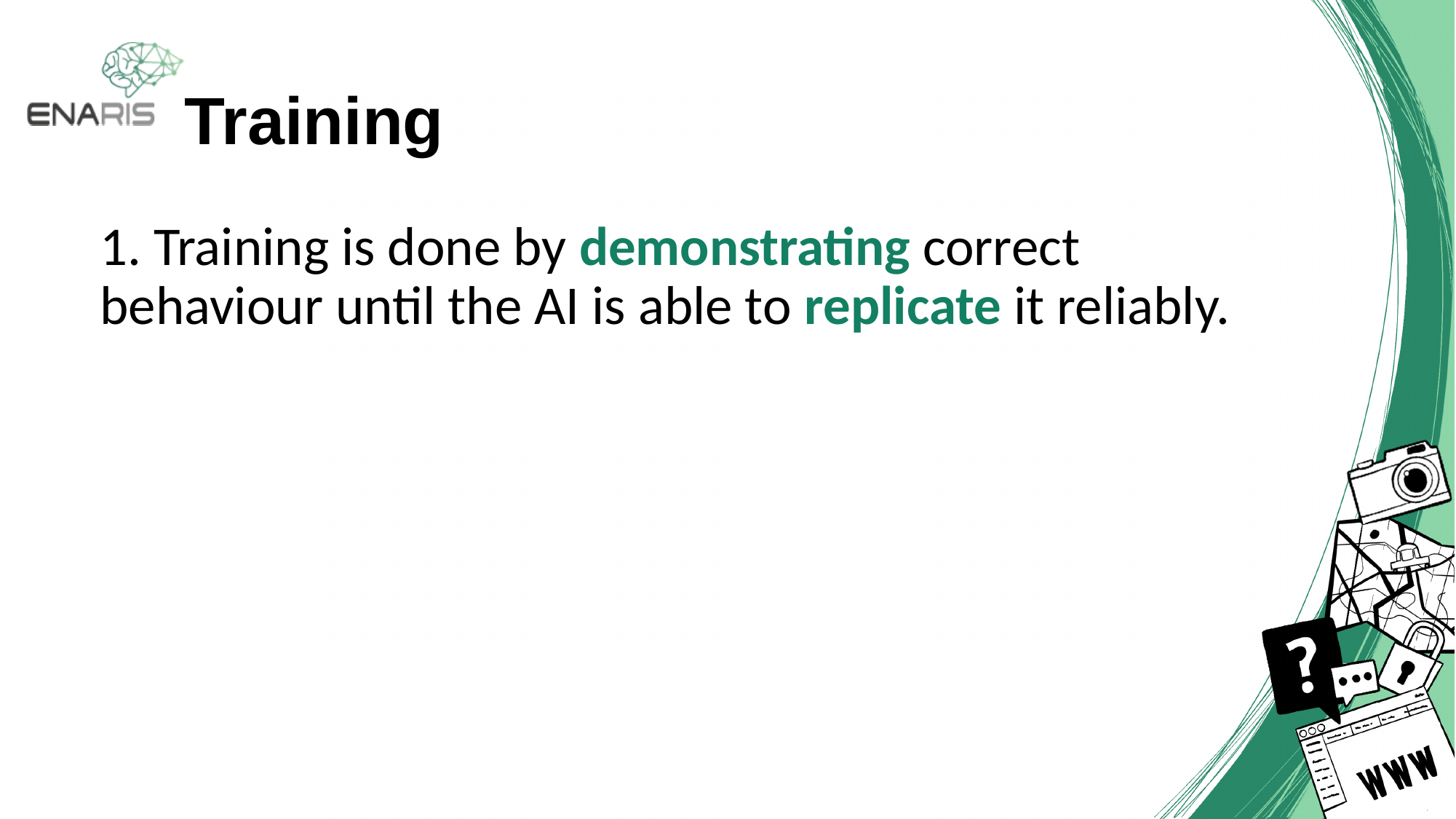

# Training
1. Training is done by demonstrating correct behaviour until the AI is able to replicate it reliably.